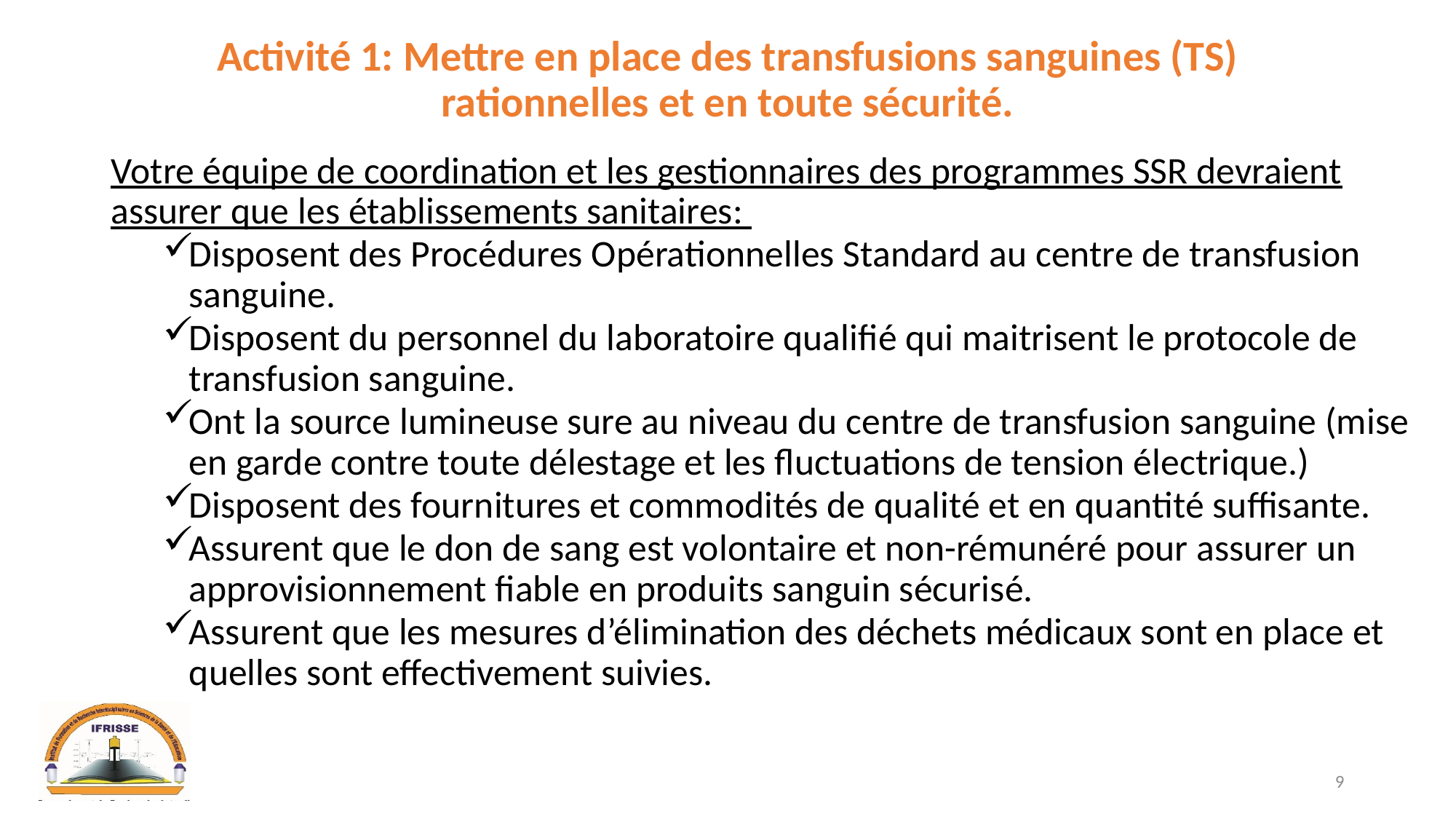

# Activité 1: Mettre en place des transfusions sanguines (TS) rationnelles et en toute sécurité.
Votre équipe de coordination et les gestionnaires des programmes SSR devraient assurer que les établissements sanitaires:
Disposent des Procédures Opérationnelles Standard au centre de transfusion sanguine.
Disposent du personnel du laboratoire qualifié qui maitrisent le protocole de transfusion sanguine.
Ont la source lumineuse sure au niveau du centre de transfusion sanguine (mise en garde contre toute délestage et les fluctuations de tension électrique.)
Disposent des fournitures et commodités de qualité et en quantité suffisante.
Assurent que le don de sang est volontaire et non-rémunéré pour assurer un approvisionnement fiable en produits sanguin sécurisé.
Assurent que les mesures d’élimination des déchets médicaux sont en place et quelles sont effectivement suivies.

9